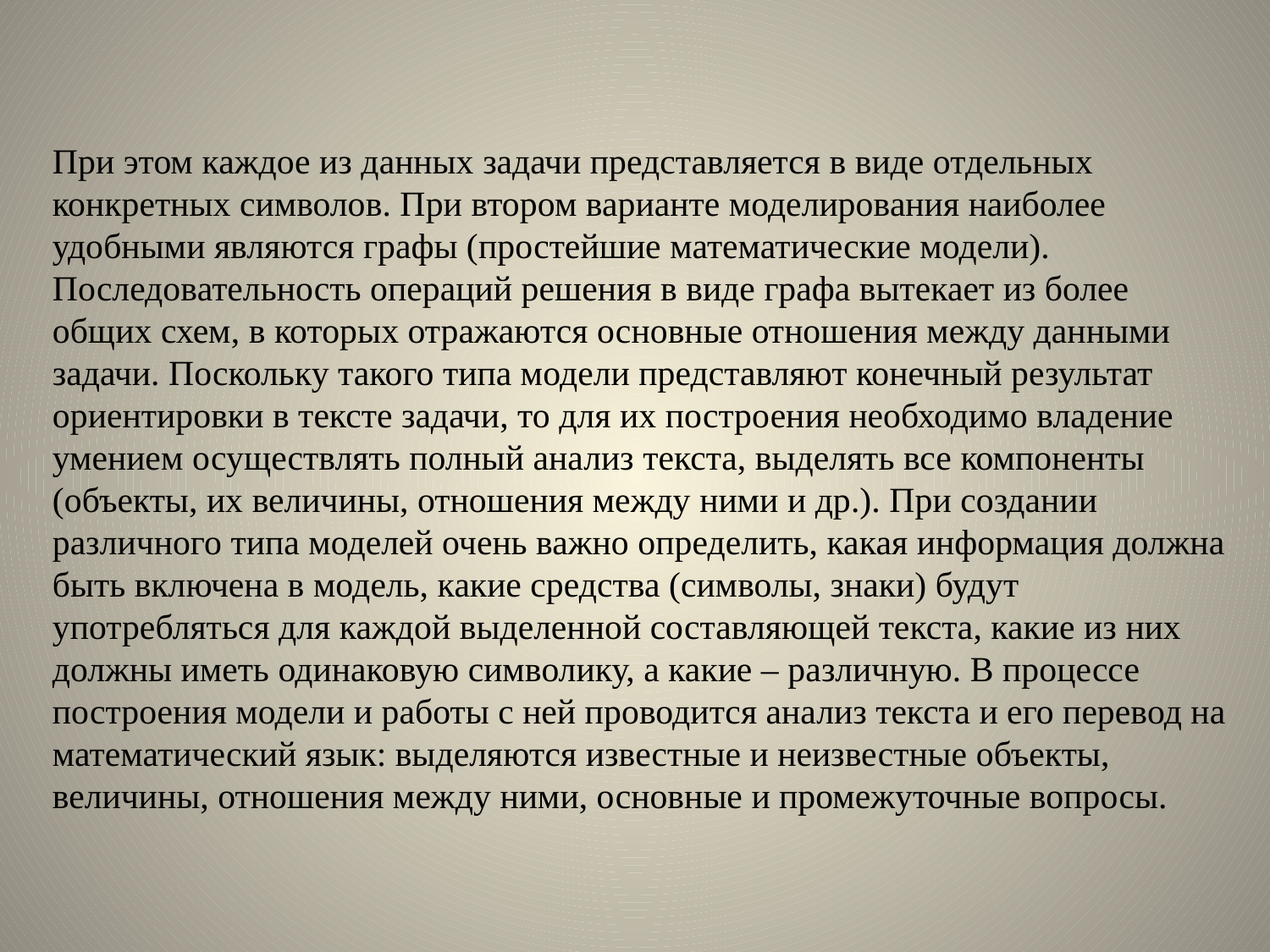

При этом каждое из данных задачи представляется в виде отдельных конкретных символов. При втором варианте моделирования наиболее удобными являются графы (простейшие математические модели). Последовательность операций решения в виде графа вытекает из более общих схем, в которых отражаются основные отношения между данными задачи. Поскольку такого типа модели представляют конечный результат ориентировки в тексте задачи, то для их построения необходимо владение умением осуществлять полный анализ текста, выделять все компоненты (объекты, их величины, отношения между ними и др.). При создании различного типа моделей очень важно определить, какая информация должна быть включена в модель, какие средства (символы, знаки) будут употребляться для каждой выделенной составляющей текста, какие из них должны иметь одинаковую символику, а какие – различную. В процессе построения модели и работы с ней проводится анализ текста и его перевод на математический язык: выделяются известные и неизвестные объекты, величины, отношения между ними, основные и промежуточные вопросы.